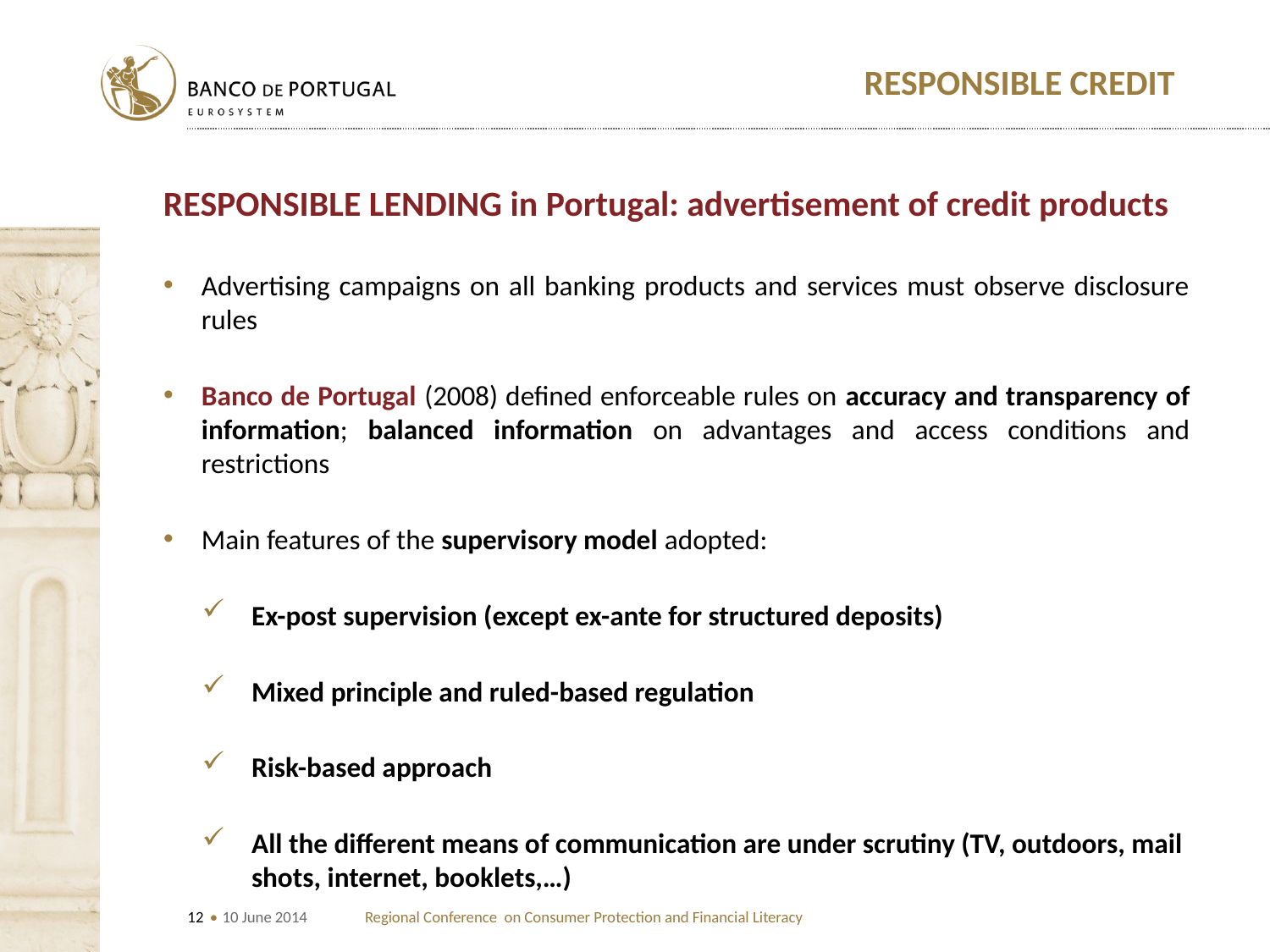

# Responsible Credit
Responsible lending in Portugal: advertisement of credit products
Advertising campaigns on all banking products and services must observe disclosure rules
Banco de Portugal (2008) defined enforceable rules on accuracy and transparency of information; balanced information on advantages and access conditions and restrictions
Main features of the supervisory model adopted:
Ex-post supervision (except ex-ante for structured deposits)
Mixed principle and ruled-based regulation
Risk-based approach
All the different means of communication are under scrutiny (TV, outdoors, mail shots, internet, booklets,…)
10 June 2014
Regional Conference  on Consumer Protection and Financial Literacy